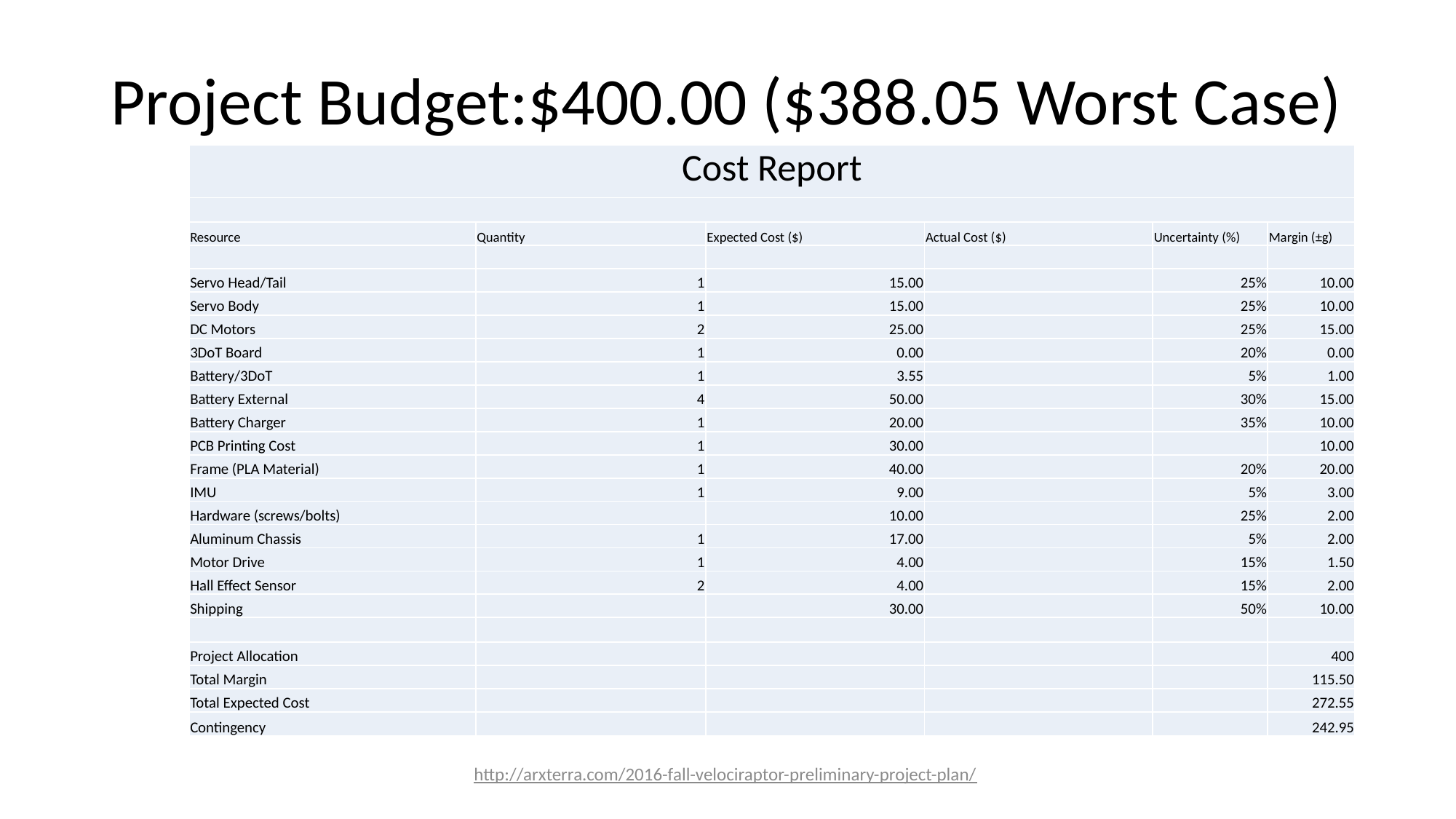

# Project Budget:$400.00 ($388.05 Worst Case)
| Cost Report |  |  |  |  |  |
| --- | --- | --- | --- | --- | --- |
|  |  |  |  |  |  |
| Resource | Quantity | Expected Cost ($) | Actual Cost ($) | Uncertainty (%) | Margin (±g) |
|  |  |  |  |  |  |
| Servo Head/Tail | 1 | 15.00 |  | 25% | 10.00 |
| Servo Body | 1 | 15.00 |  | 25% | 10.00 |
| DC Motors | 2 | 25.00 |  | 25% | 15.00 |
| 3DoT Board | 1 | 0.00 |  | 20% | 0.00 |
| Battery/3DoT | 1 | 3.55 |  | 5% | 1.00 |
| Battery External | 4 | 50.00 |  | 30% | 15.00 |
| Battery Charger | 1 | 20.00 |  | 35% | 10.00 |
| PCB Printing Cost | 1 | 30.00 |  |  | 10.00 |
| Frame (PLA Material) | 1 | 40.00 |  | 20% | 20.00 |
| IMU | 1 | 9.00 |  | 5% | 3.00 |
| Hardware (screws/bolts) |  | 10.00 |  | 25% | 2.00 |
| Aluminum Chassis | 1 | 17.00 |  | 5% | 2.00 |
| Motor Drive | 1 | 4.00 |  | 15% | 1.50 |
| Hall Effect Sensor | 2 | 4.00 |  | 15% | 2.00 |
| Shipping |  | 30.00 |  | 50% | 10.00 |
|  |  |  |  |  |  |
| Project Allocation |  |  |  |  | 400 |
| Total Margin |  |  |  |  | 115.50 |
| Total Expected Cost |  |  |  |  | 272.55 |
| Contingency |  |  |  |  | 242.95 |
http://arxterra.com/2016-fall-velociraptor-preliminary-project-plan/